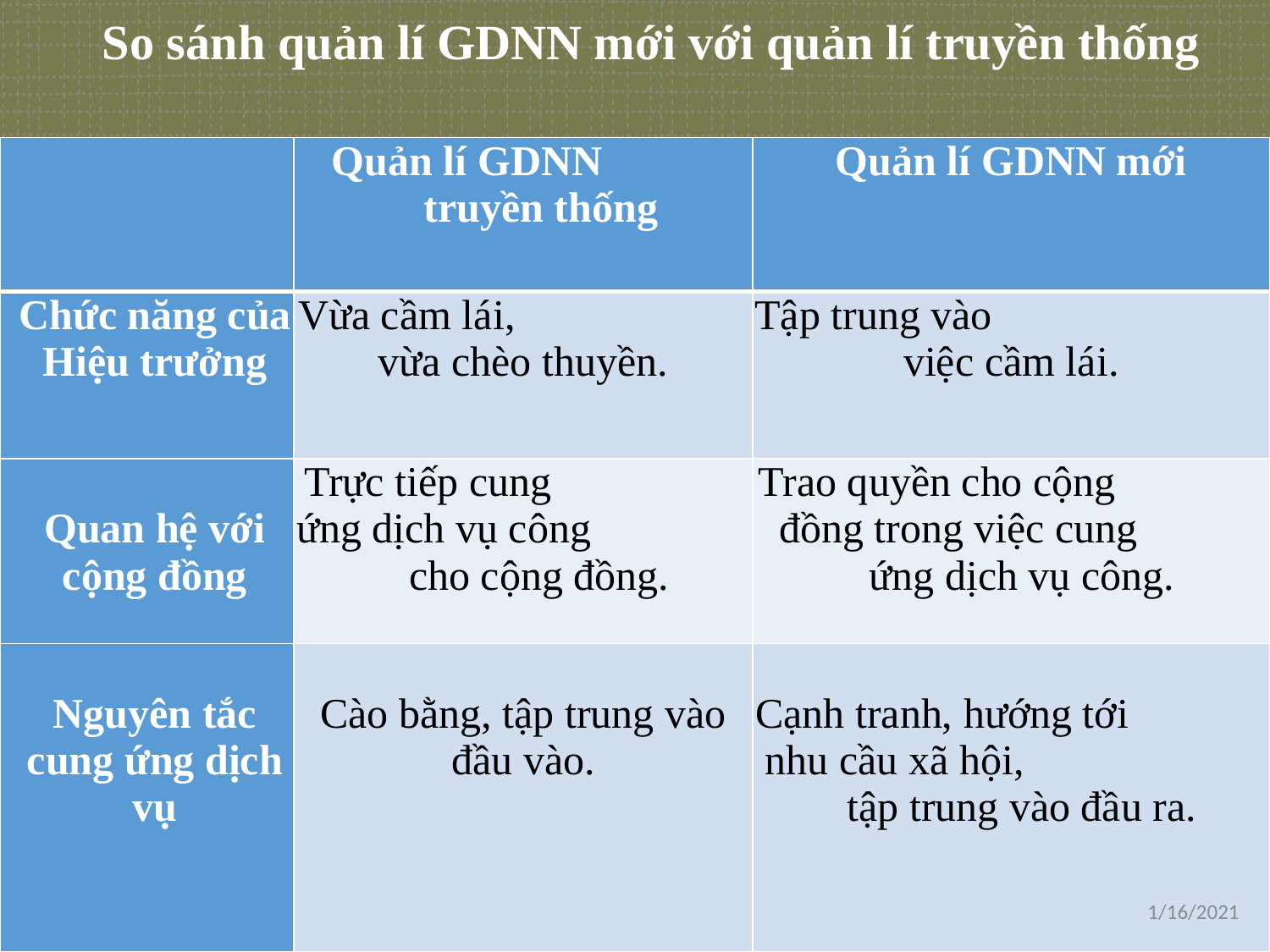

So sánh quản lí GDNN mới với quản lí truyền thống
|  | Quản lí GDNN truyền thống | Quản lí GDNN mới |
| --- | --- | --- |
| Chức năng của Hiệu trưởng | Vừa cầm lái, vừa chèo thuyền. | Tập trung vào việc cầm lái. |
| Quan hệ với cộng đồng | Trực tiếp cung ứng dịch vụ công cho cộng đồng. | Trao quyền cho cộng đồng trong việc cung ứng dịch vụ công. |
| Nguyên tắc cung ứng dịch vụ | Cào bằng, tập trung vào đầu vào. | Cạnh tranh, hướng tới nhu cầu xã hội, tập trung vào đầu ra. |
1/16/2021